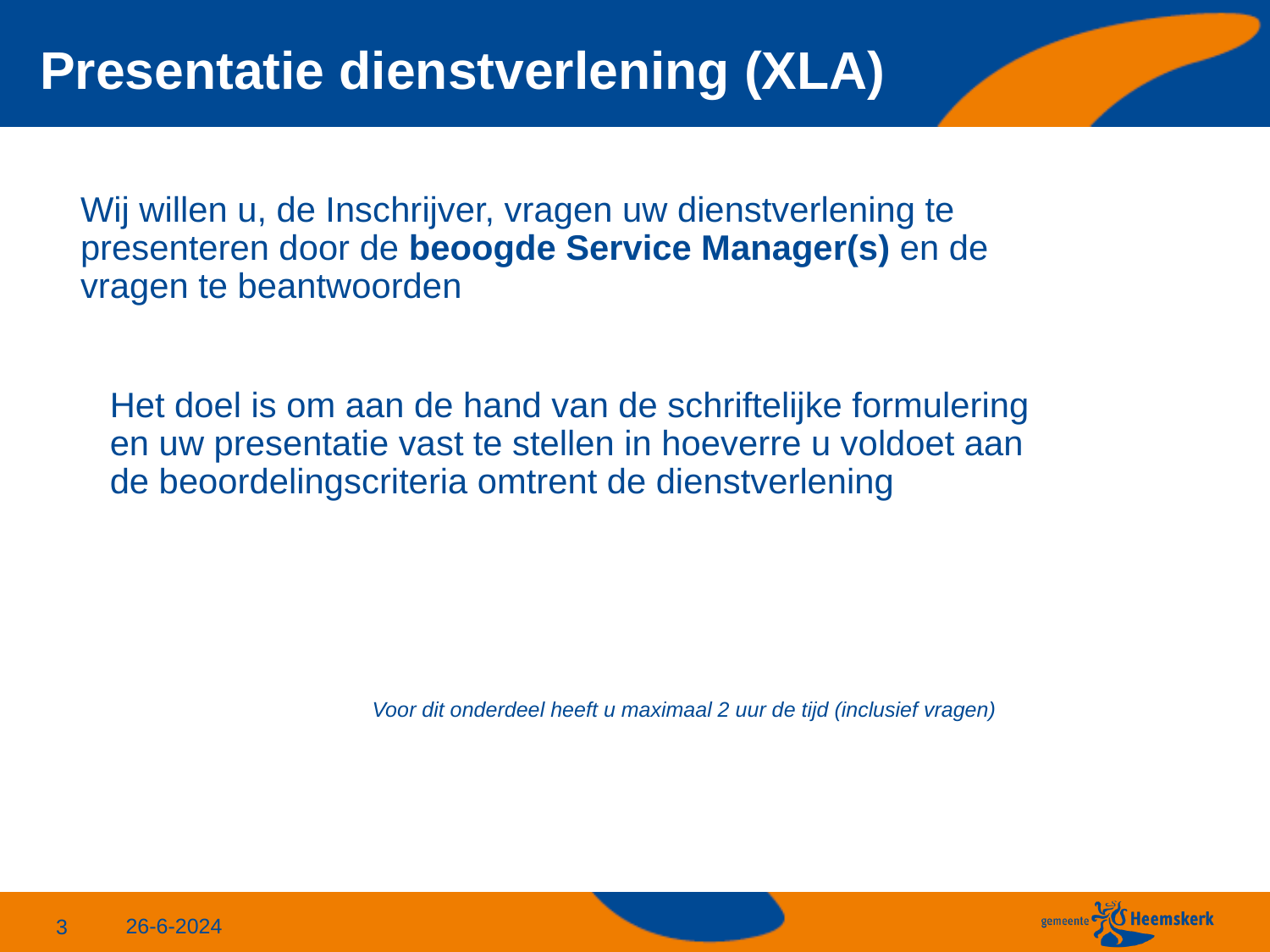

# Presentatie dienstverlening (XLA)
Wij willen u, de Inschrijver, vragen uw dienstverlening te presenteren door de beoogde Service Manager(s) en de vragen te beantwoorden
Het doel is om aan de hand van de schriftelijke formulering en uw presentatie vast te stellen in hoeverre u voldoet aan de beoordelingscriteria omtrent de dienstverlening
Voor dit onderdeel heeft u maximaal 2 uur de tijd (inclusief vragen)
26-6-2024
3